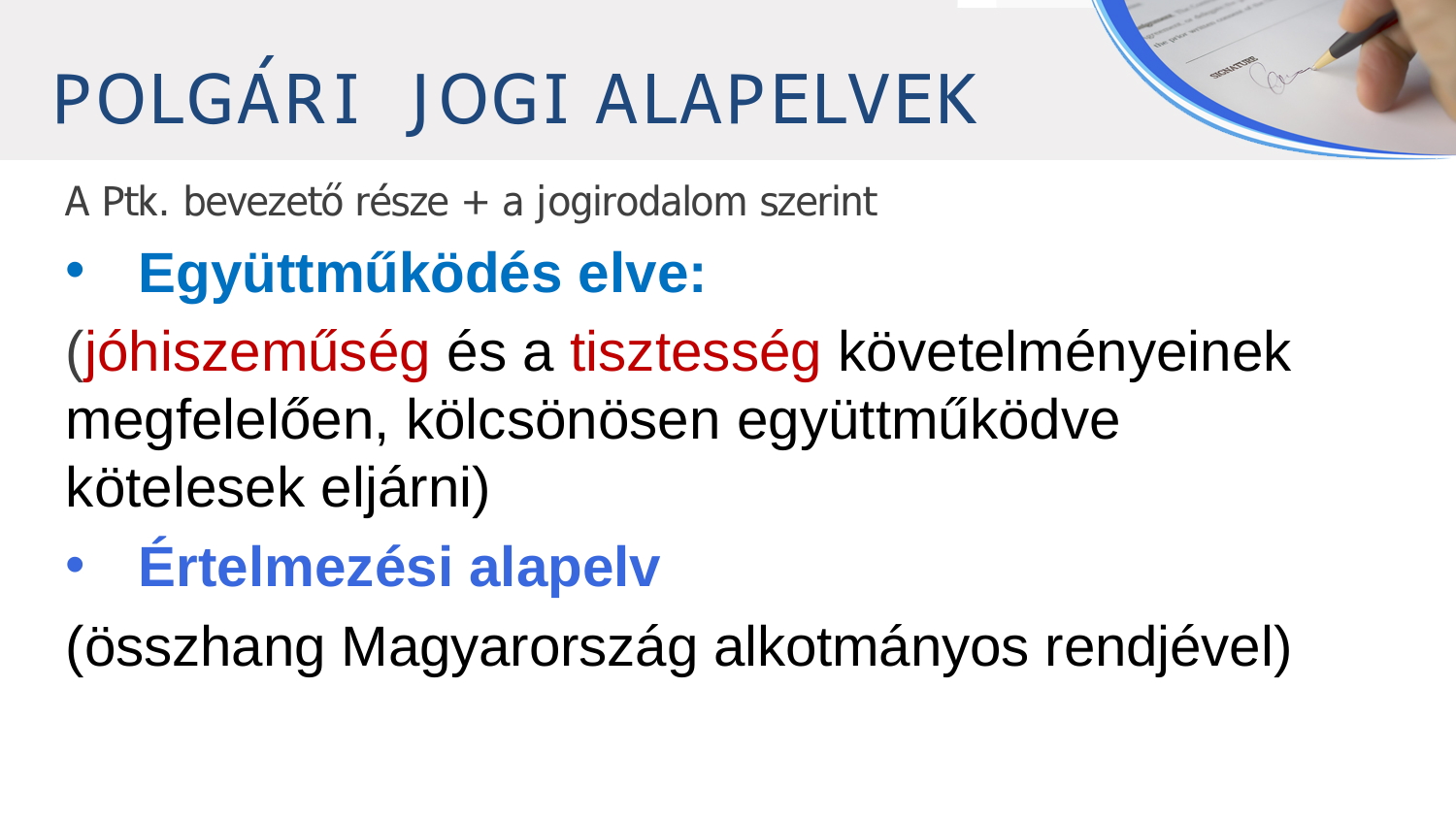

POLGÁRI  JOGI ALAPELVEK
A Ptk. bevezető része + a jogirodalom szerint
Együttműködés elve:
(jóhiszeműség és a tisztesség követelményeinek megfelelően, kölcsönösen együttműködve
kötelesek eljárni)
Értelmezési alapelv
(összhang Magyarország alkotmányos rendjével)